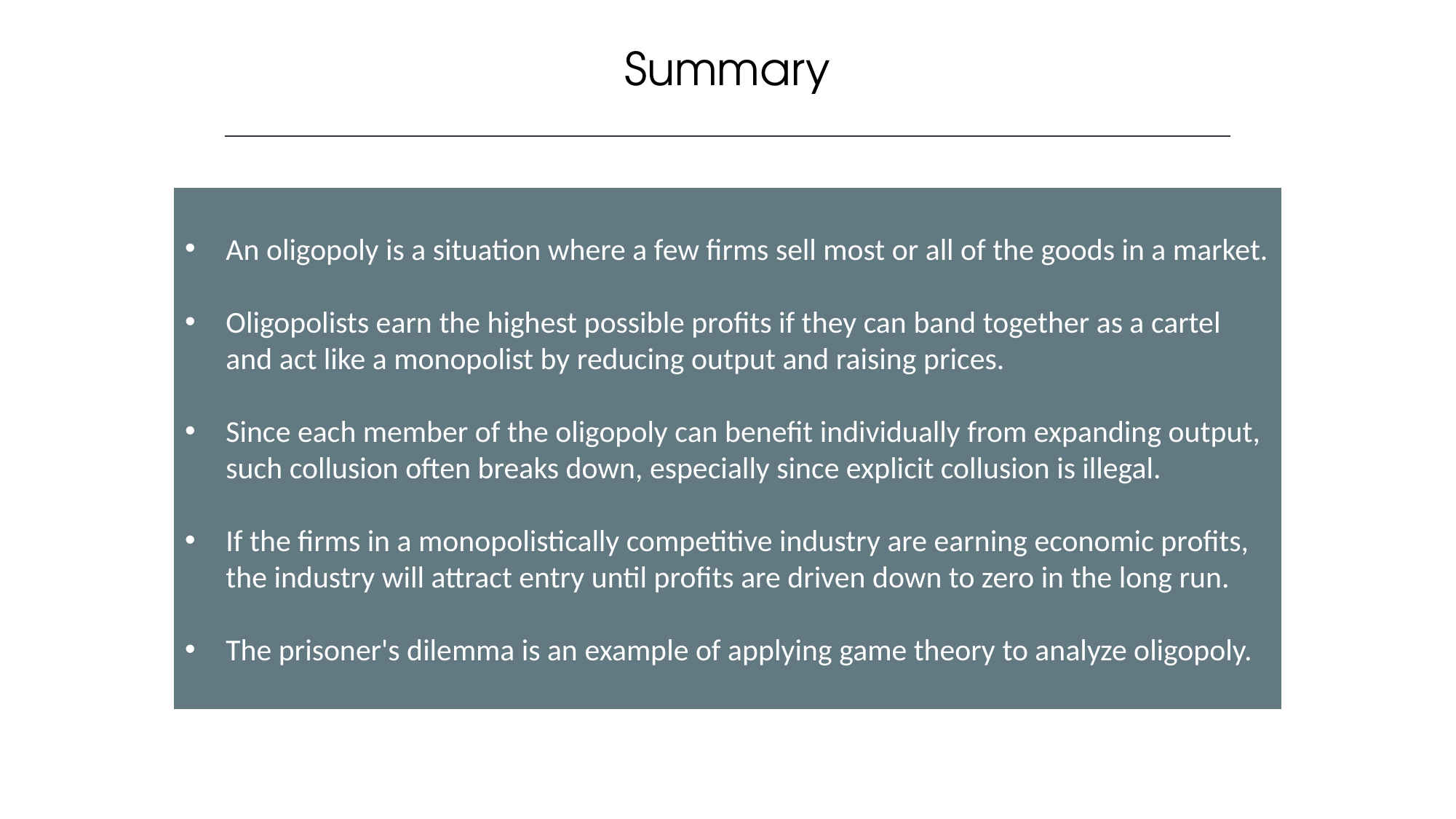

Summary
HAWKES LEARNING

An oligopoly is a situation where a few firms sell most or all of the goods in a market.

Oligopolists earn the highest possible profits if they can band together as a cartel and act like a monopolist by reducing output and raising prices.

Since each member of the oligopoly can benefit individually from expanding output, such collusion often breaks down, especially since explicit collusion is illegal.

If the firms in a monopolistically competitive industry are earning economic profits, the industry will attract entry until profits are driven down to zero in the long run.

The prisoner's dilemma is an example of applying game theory to analyze oligopoly.